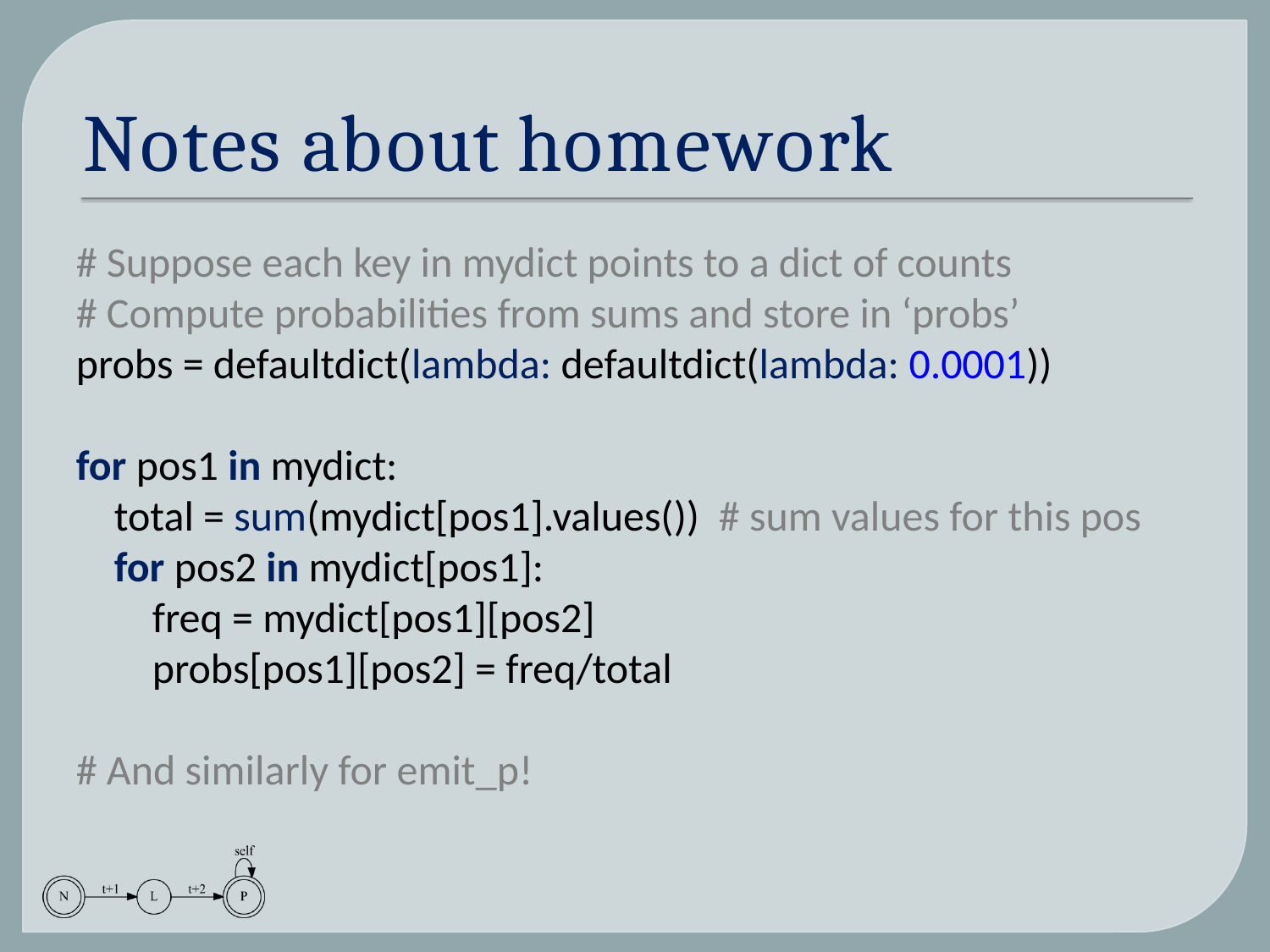

# Notes about homework
# Suppose each key in mydict points to a dict of counts
# Compute probabilities from sums and store in ‘probs’
probs = defaultdict(lambda: defaultdict(lambda: 0.0001))
for pos1 in mydict:
    total = sum(mydict[pos1].values())  # sum values for this pos
    for pos2 in mydict[pos1]:
        freq = mydict[pos1][pos2]
        probs[pos1][pos2] = freq/total
# And similarly for emit_p!